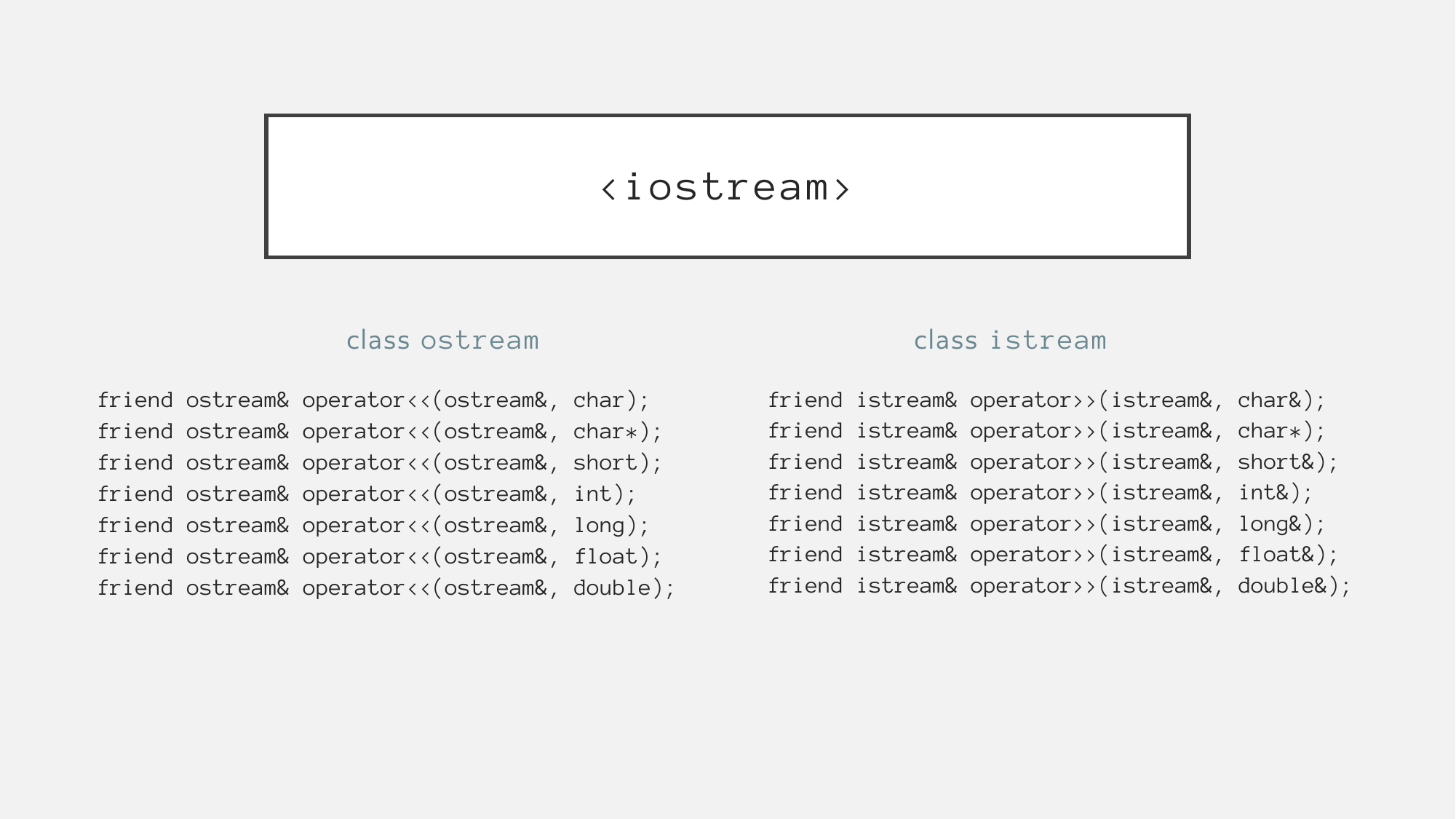

# <iostream>
class ostream
class istream
friend ostream& operator<<(ostream&, char);
friend ostream& operator<<(ostream&, char*);
friend ostream& operator<<(ostream&, short);
friend ostream& operator<<(ostream&, int);
friend ostream& operator<<(ostream&, long);
friend ostream& operator<<(ostream&, float);
friend ostream& operator<<(ostream&, double);
friend istream& operator>>(istream&, char&);
friend istream& operator>>(istream&, char*);
friend istream& operator>>(istream&, short&);
friend istream& operator>>(istream&, int&);
friend istream& operator>>(istream&, long&);
friend istream& operator>>(istream&, float&);
friend istream& operator>>(istream&, double&);